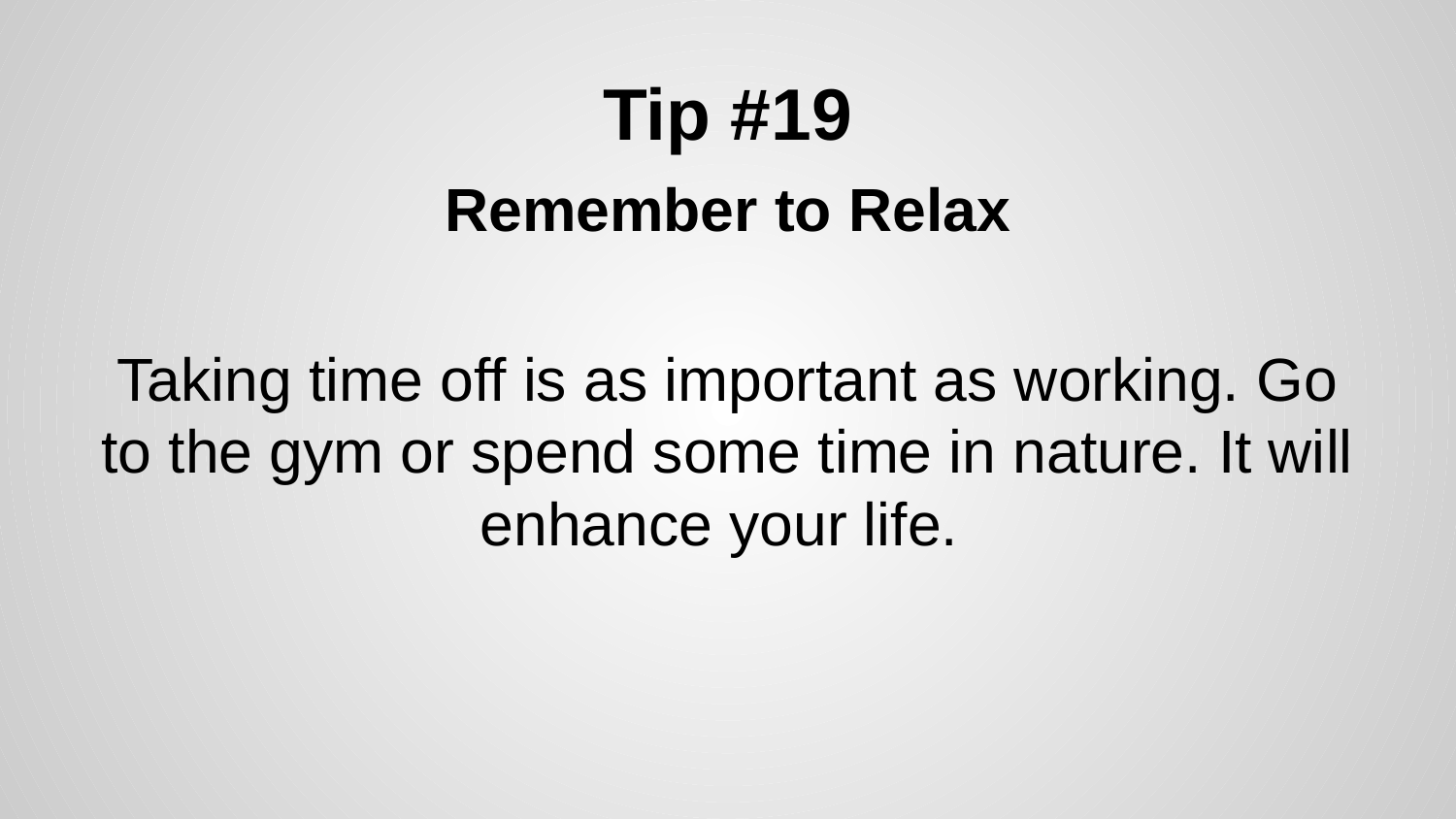

# Tip #19

Remember to Relax

Taking time off is as important as working. Go to the gym or spend some time in nature. It will enhance your life.